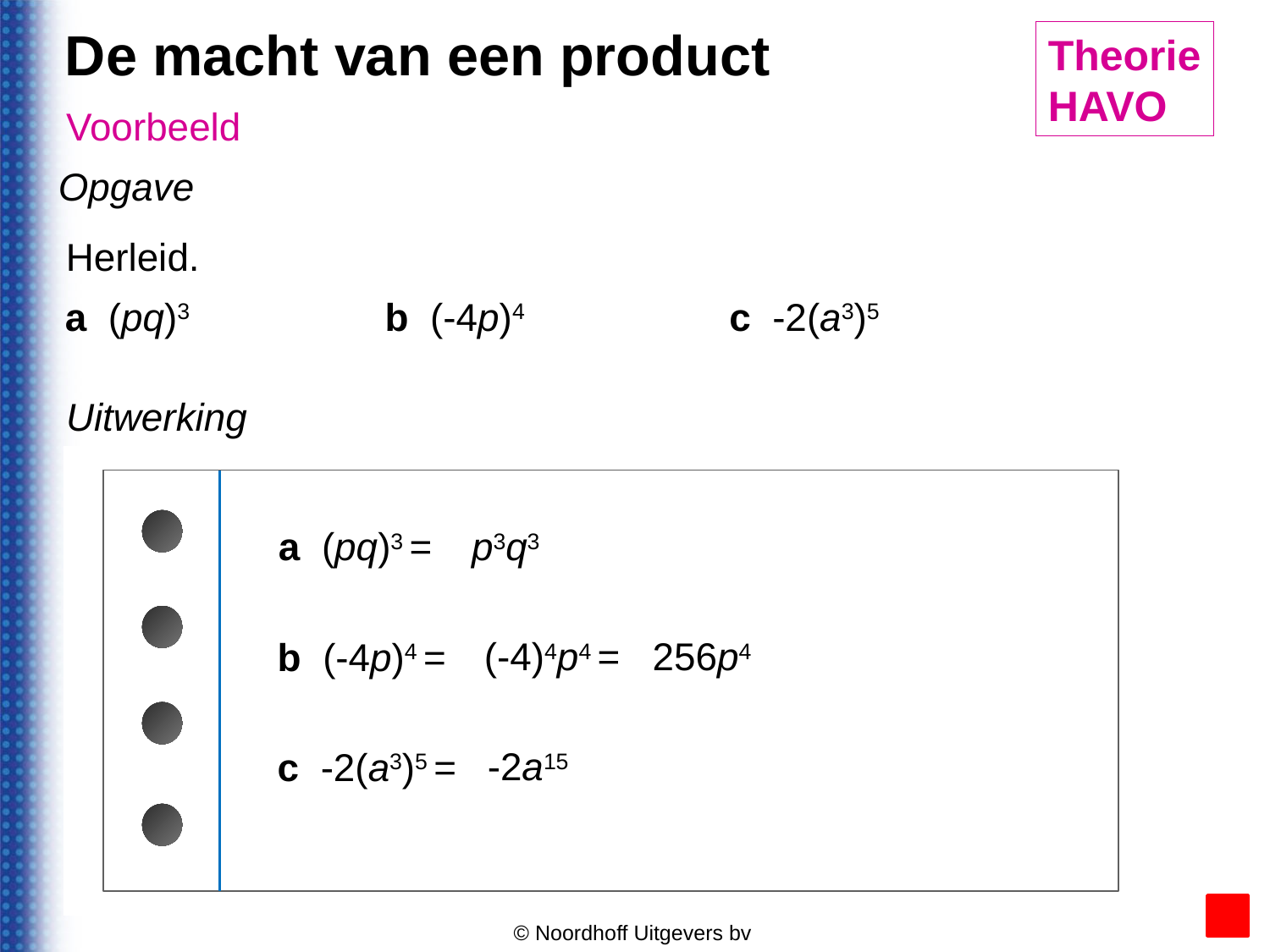

De macht van een product
Theorie
HAVO
Voorbeeld
Opgave
Herleid.
a  (pq)3
b  (-4p)4
c  -2(a3)5
Uitwerking

a  (pq)3 =
p3q3

256p4
(-4)4p4 =
b  (-4p)4 =

-2a15
c  -2(a3)5 =

© Noordhoff Uitgevers bv